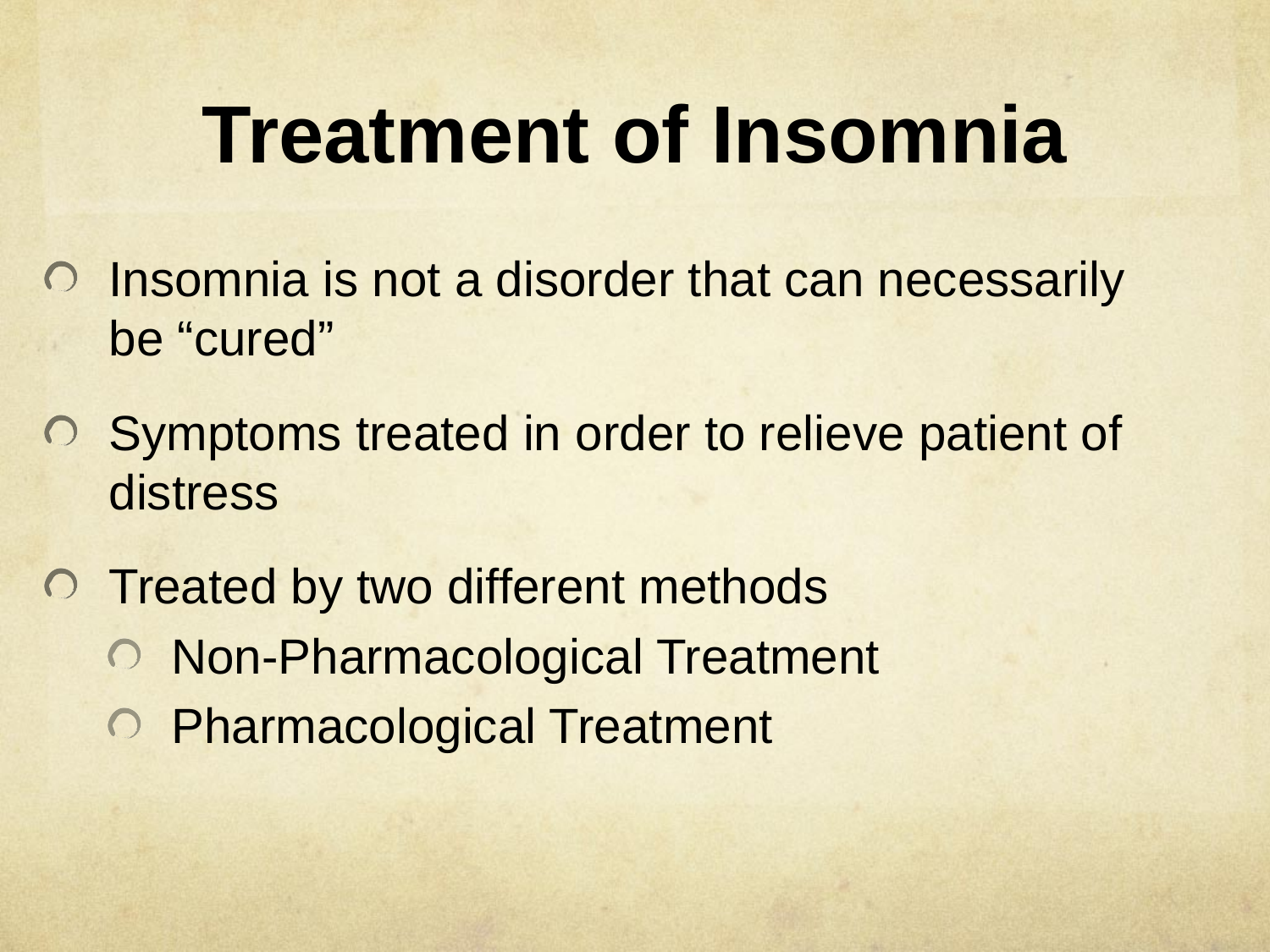

# Treatment of Insomnia
Insomnia is not a disorder that can necessarily be “cured”
Symptoms treated in order to relieve patient of distress
Treated by two different methods
Non-Pharmacological Treatment
Pharmacological Treatment